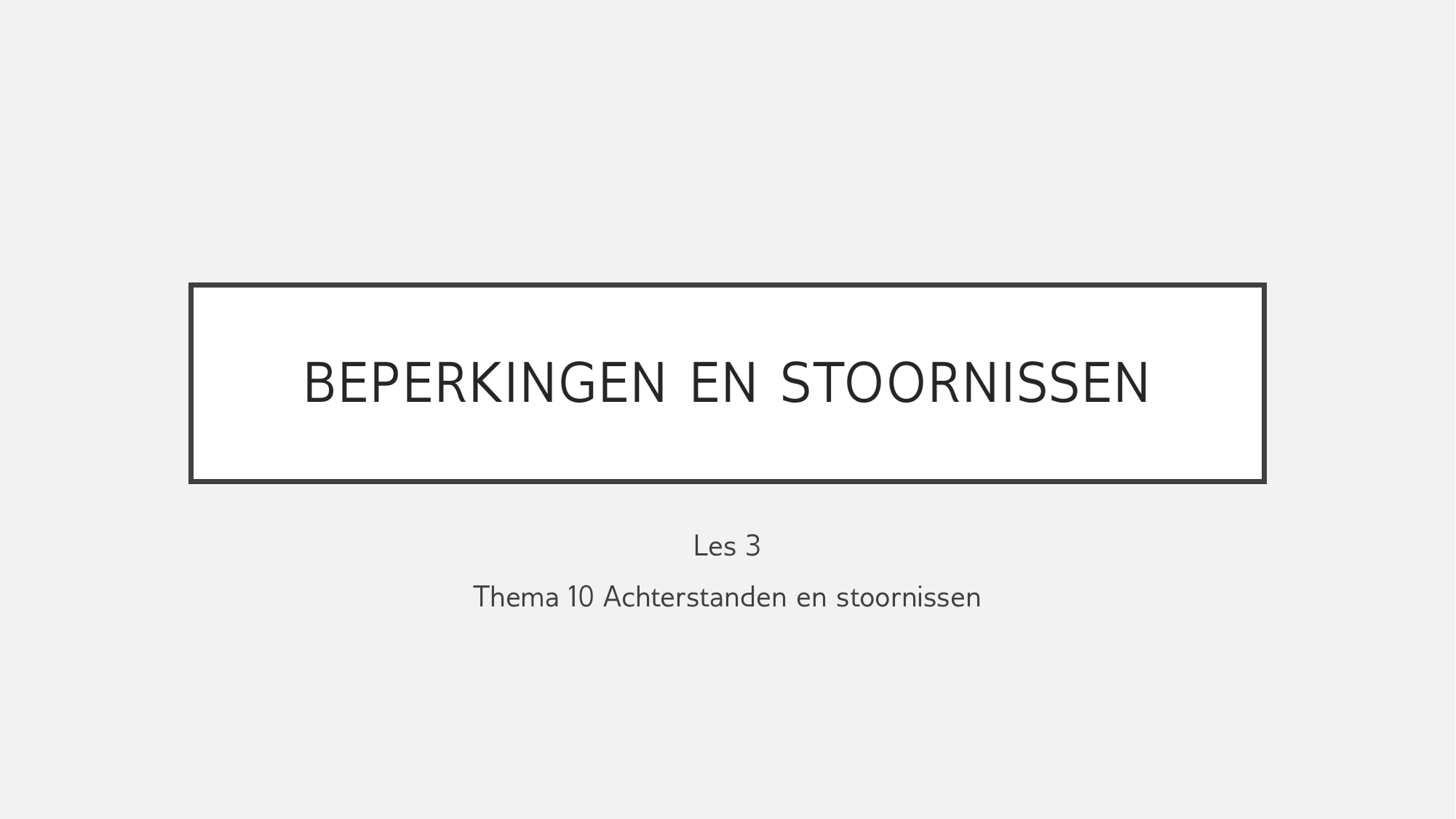

# Beperkingen en stoornissen
Les 3
Thema 10 Achterstanden en stoornissen